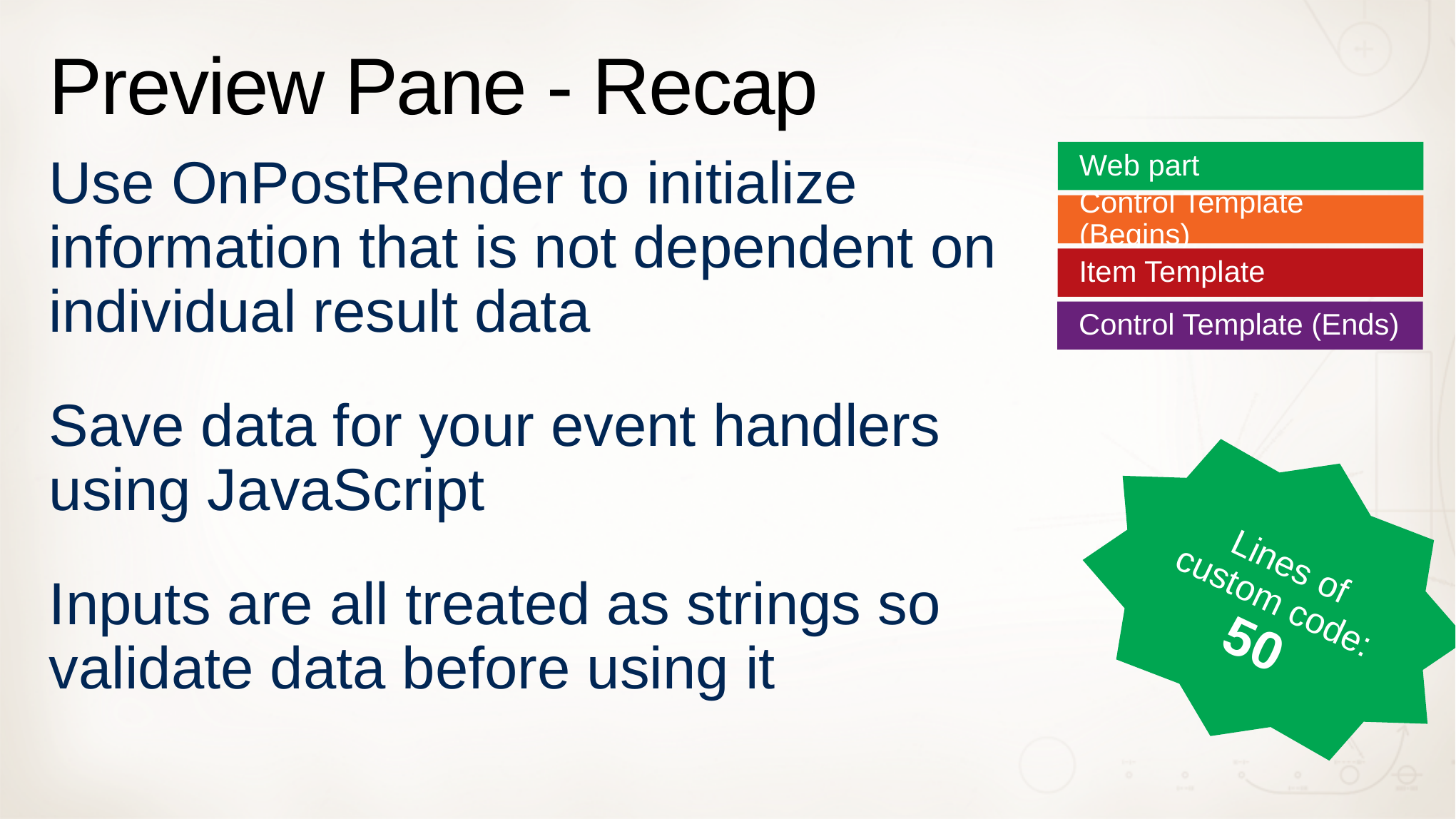

# Preview Pane - Recap
Use OnPostRender to initialize information that is not dependent on individual result data

Save data for your event handlers using JavaScript

Inputs are all treated as strings so validate data before using it
Web part
Control Template (Begins)
Item Template
Control Template (Ends)
Lines of custom code:
50